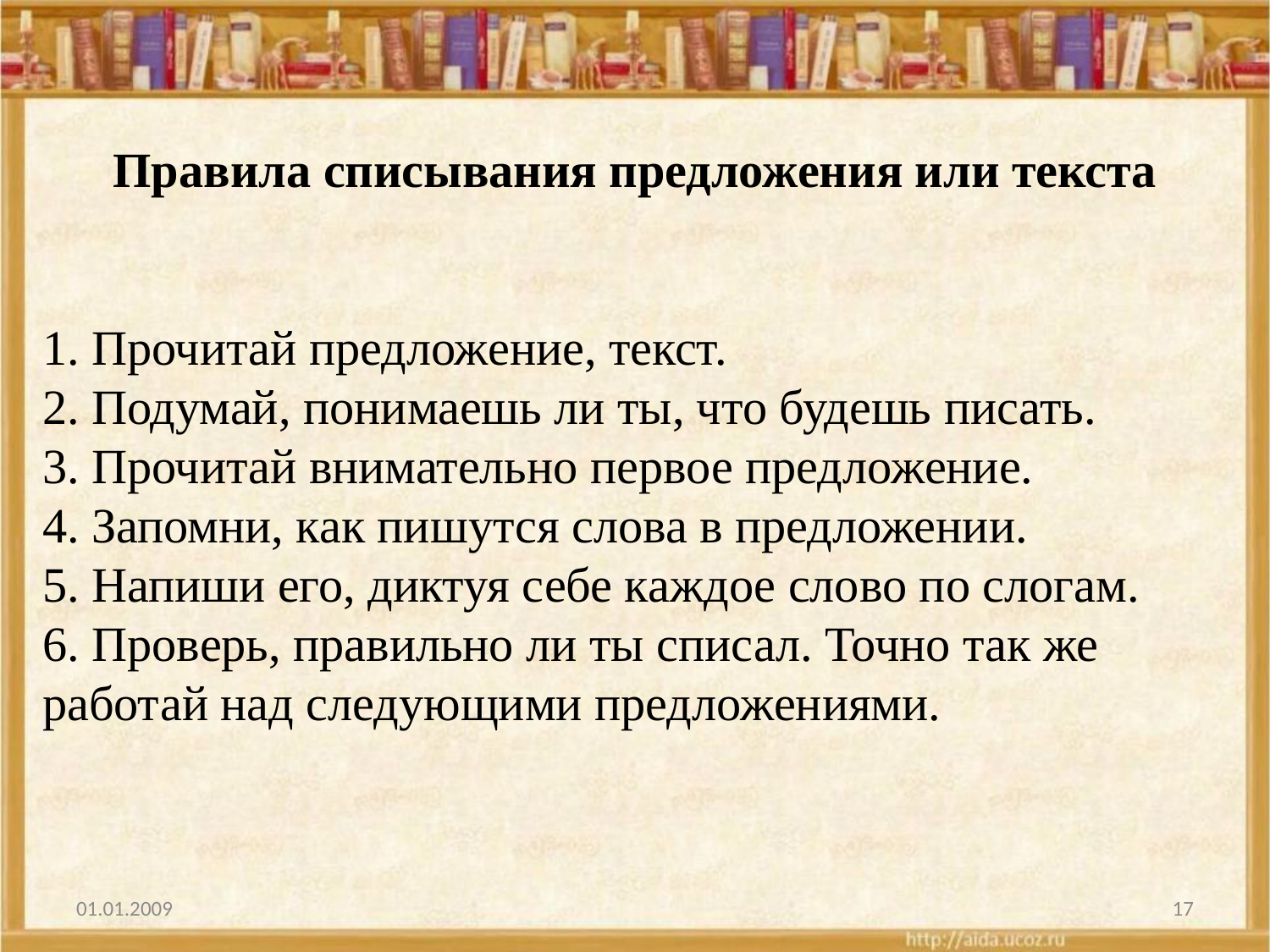

Правила списывания предложения или текста

1. Прочитай предложение, текст.
2. Подумай, понимаешь ли ты, что будешь писать.
3. Прочитай внимательно первое предложение.
4. Запомни, как пишутся слова в предложении.
5. Напиши его, диктуя себе каждое слово по слогам.
6. Проверь, правильно ли ты списал. Точно так же работай над следующими предложениями.
01.01.2009
17